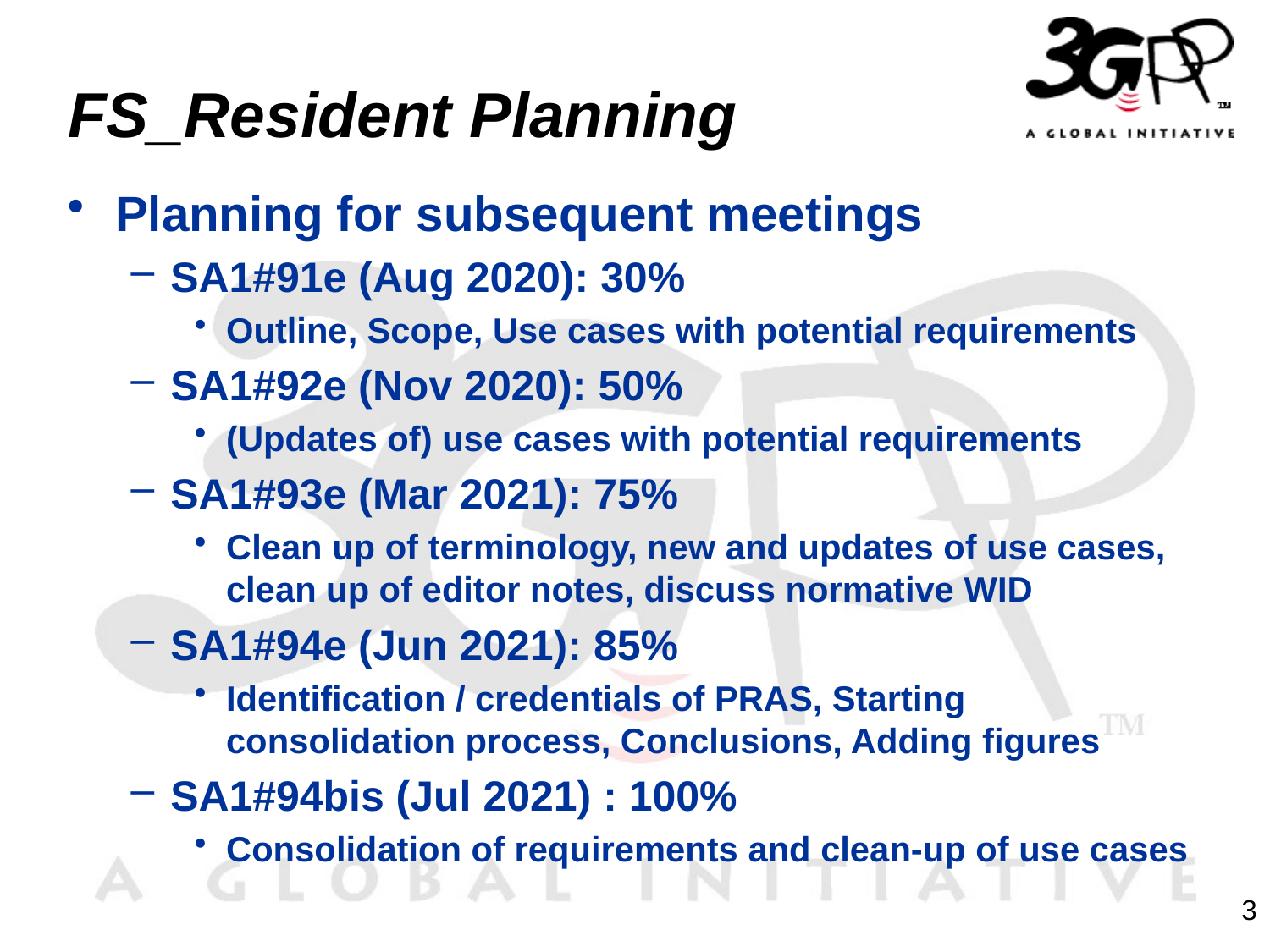

# FS_Resident Planning
Planning for subsequent meetings
SA1#91e (Aug 2020): 30%
Outline, Scope, Use cases with potential requirements
SA1#92e (Nov 2020): 50%
(Updates of) use cases with potential requirements
SA1#93e (Mar 2021): 75%
Clean up of terminology, new and updates of use cases, clean up of editor notes, discuss normative WID
SA1#94e (Jun 2021): 85%
Identification / credentials of PRAS, Starting consolidation process, Conclusions, Adding figures
SA1#94bis (Jul 2021) : 100%
Consolidation of requirements and clean-up of use cases

3